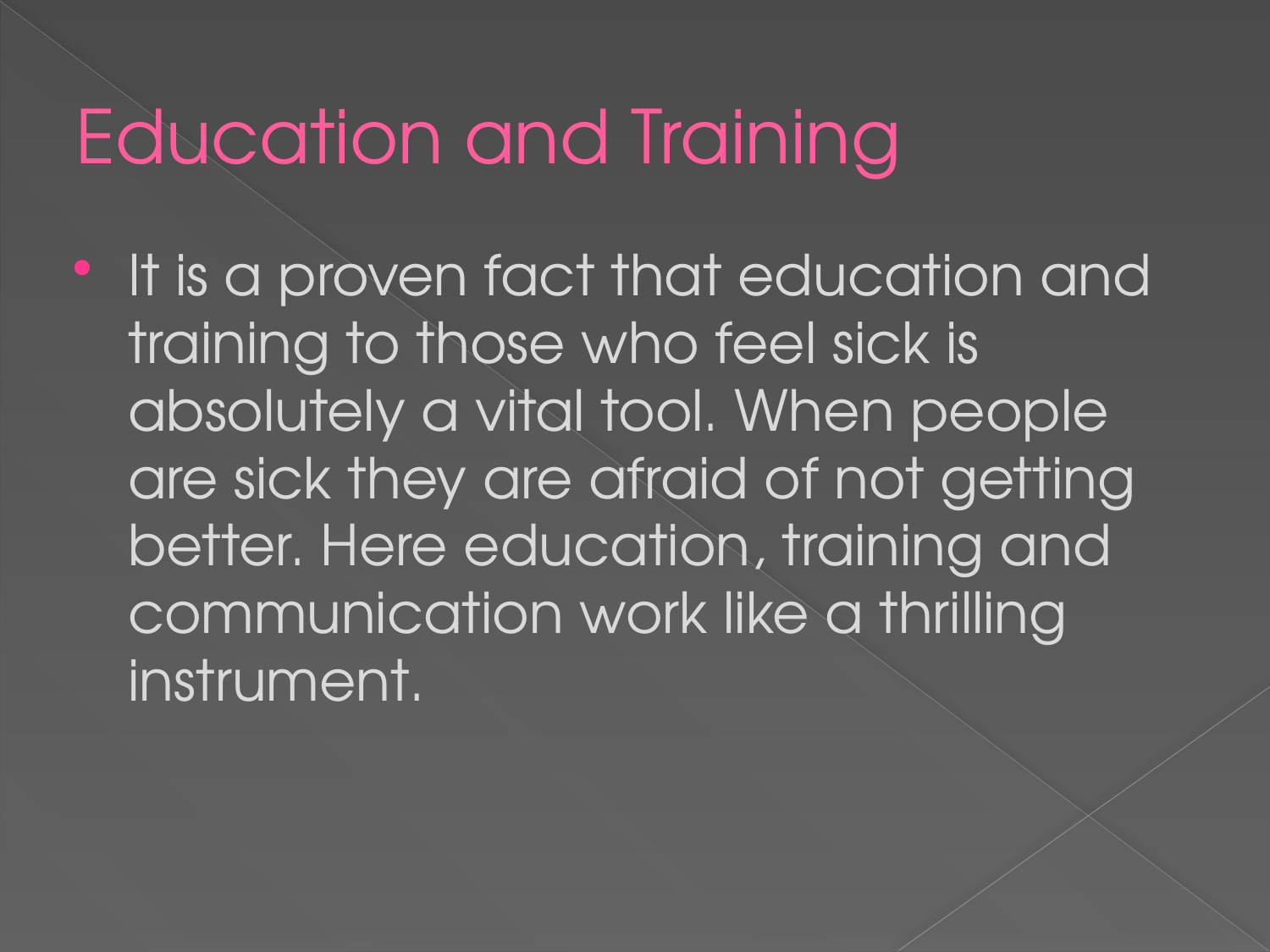

# Education and Training
It is a proven fact that education and training to those who feel sick is absolutely a vital tool. When people are sick they are afraid of not getting better. Here education, training and  communication work like a thrilling instrument.